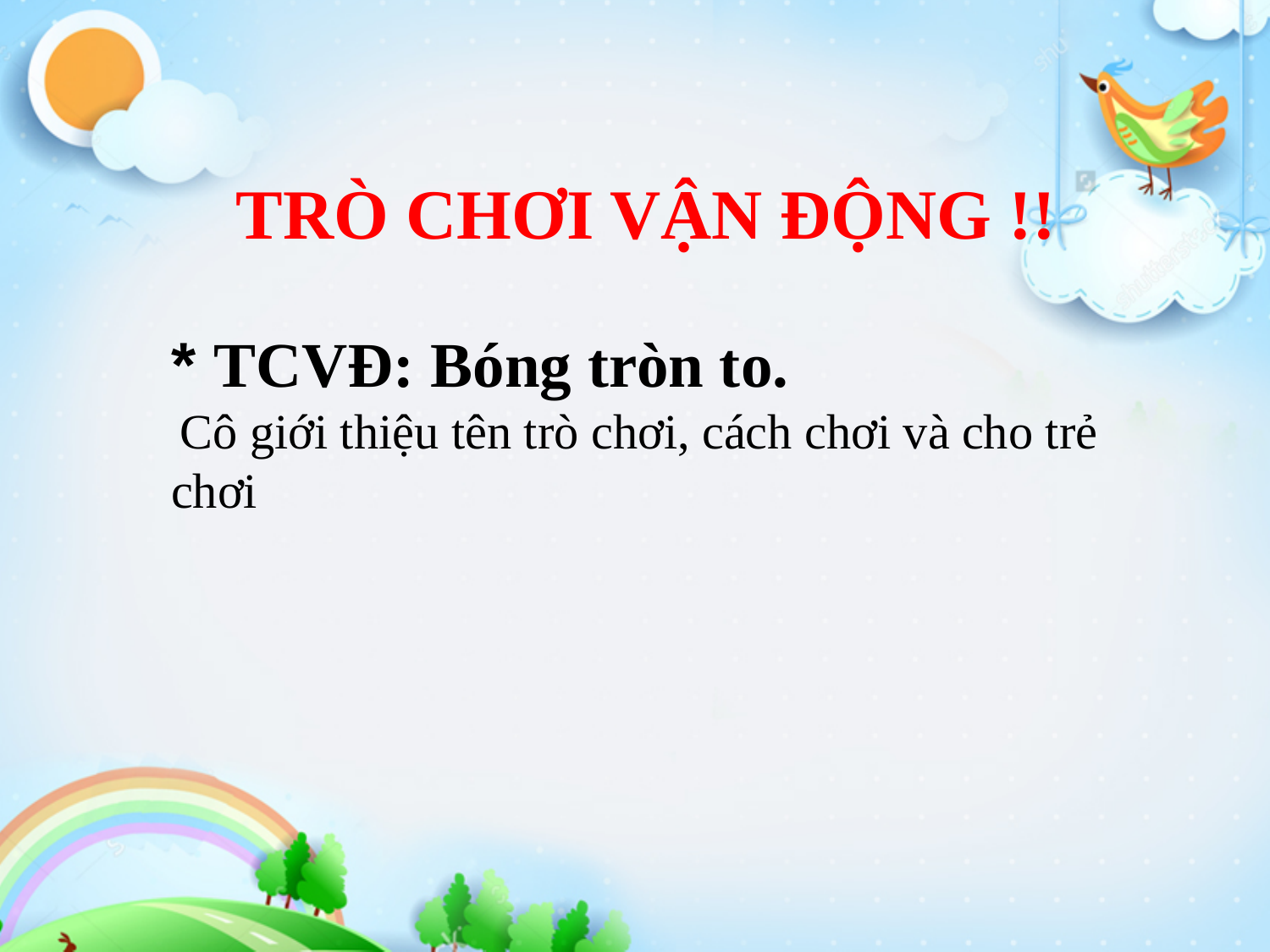

# TRÒ CHƠI VẬN ĐỘNG !!
* TCVĐ: Bóng tròn to.
 Cô giới thiệu tên trò chơi, cách chơi và cho trẻ chơi